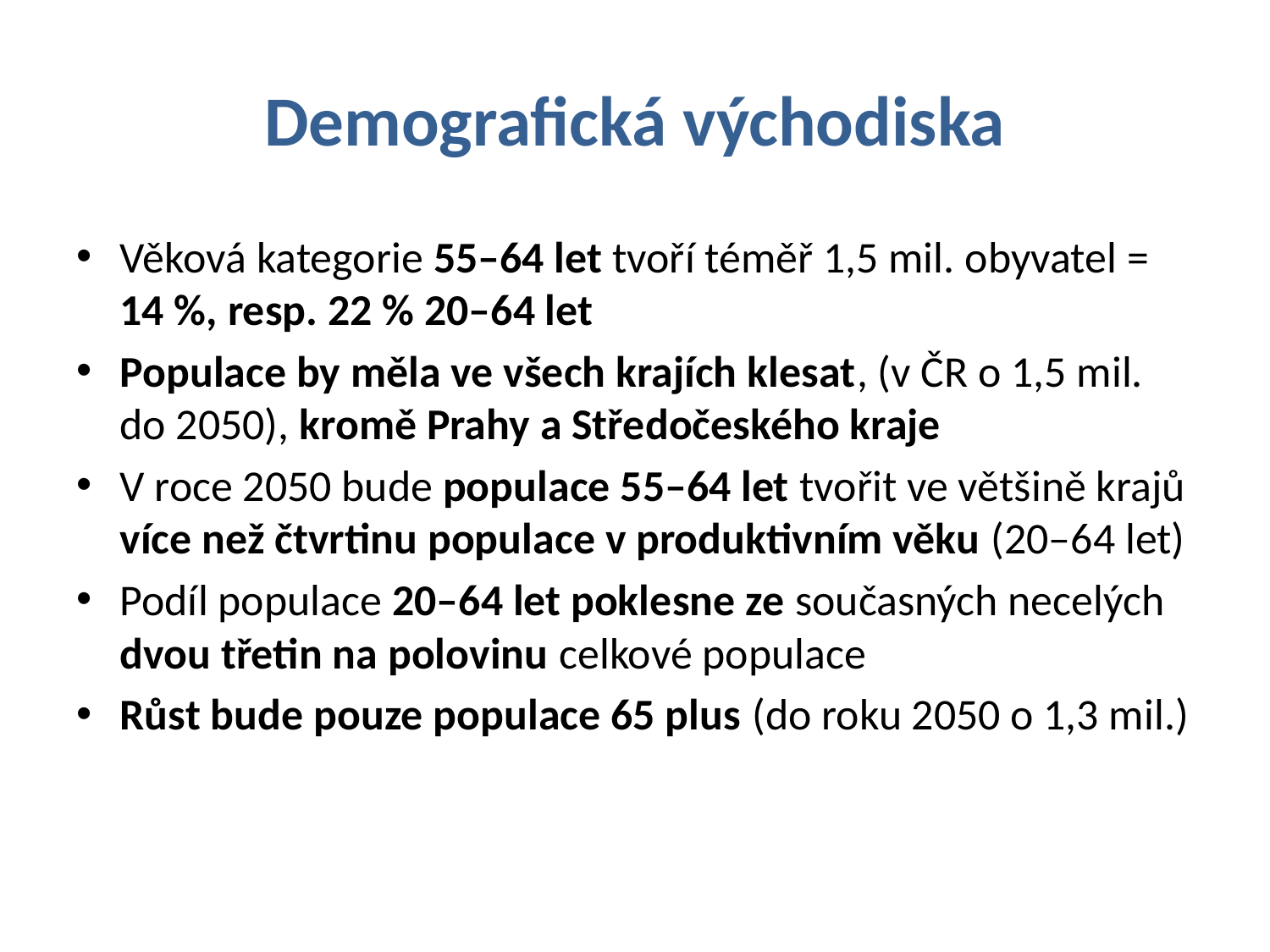

# Demografická východiska
Věková kategorie 55–64 let tvoří téměř 1,5 mil. obyvatel = 14 %, resp. 22 % 20–64 let
Populace by měla ve všech krajích klesat, (v ČR o 1,5 mil. do 2050), kromě Prahy a Středočeského kraje
V roce 2050 bude populace 55–64 let tvořit ve většině krajů více než čtvrtinu populace v produktivním věku (20–64 let)
Podíl populace 20–64 let poklesne ze současných necelých dvou třetin na polovinu celkové populace
Růst bude pouze populace 65 plus (do roku 2050 o 1,3 mil.)